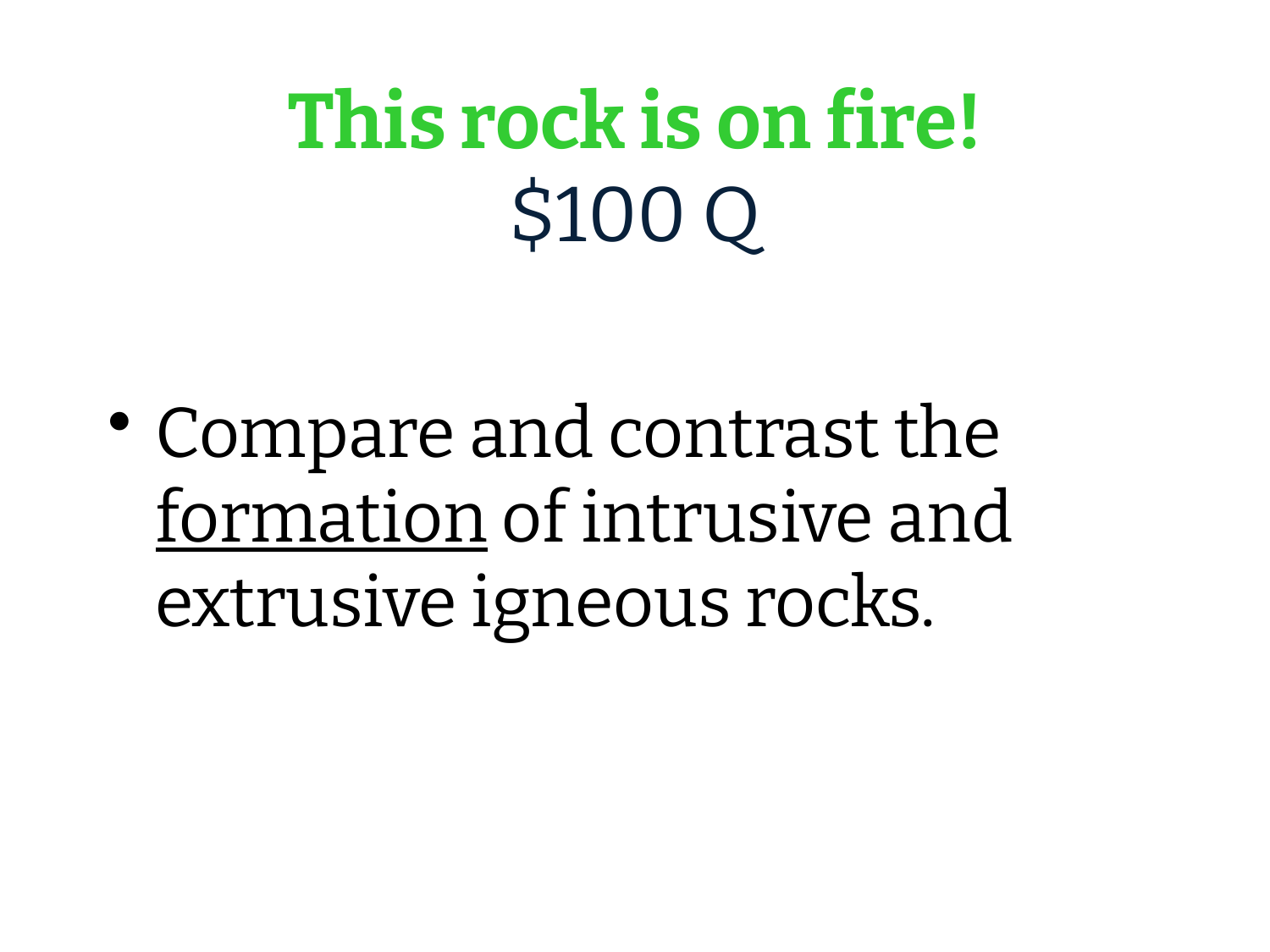

# This rock is on fire! $100 Q
Compare and contrast the formation of intrusive and extrusive igneous rocks.